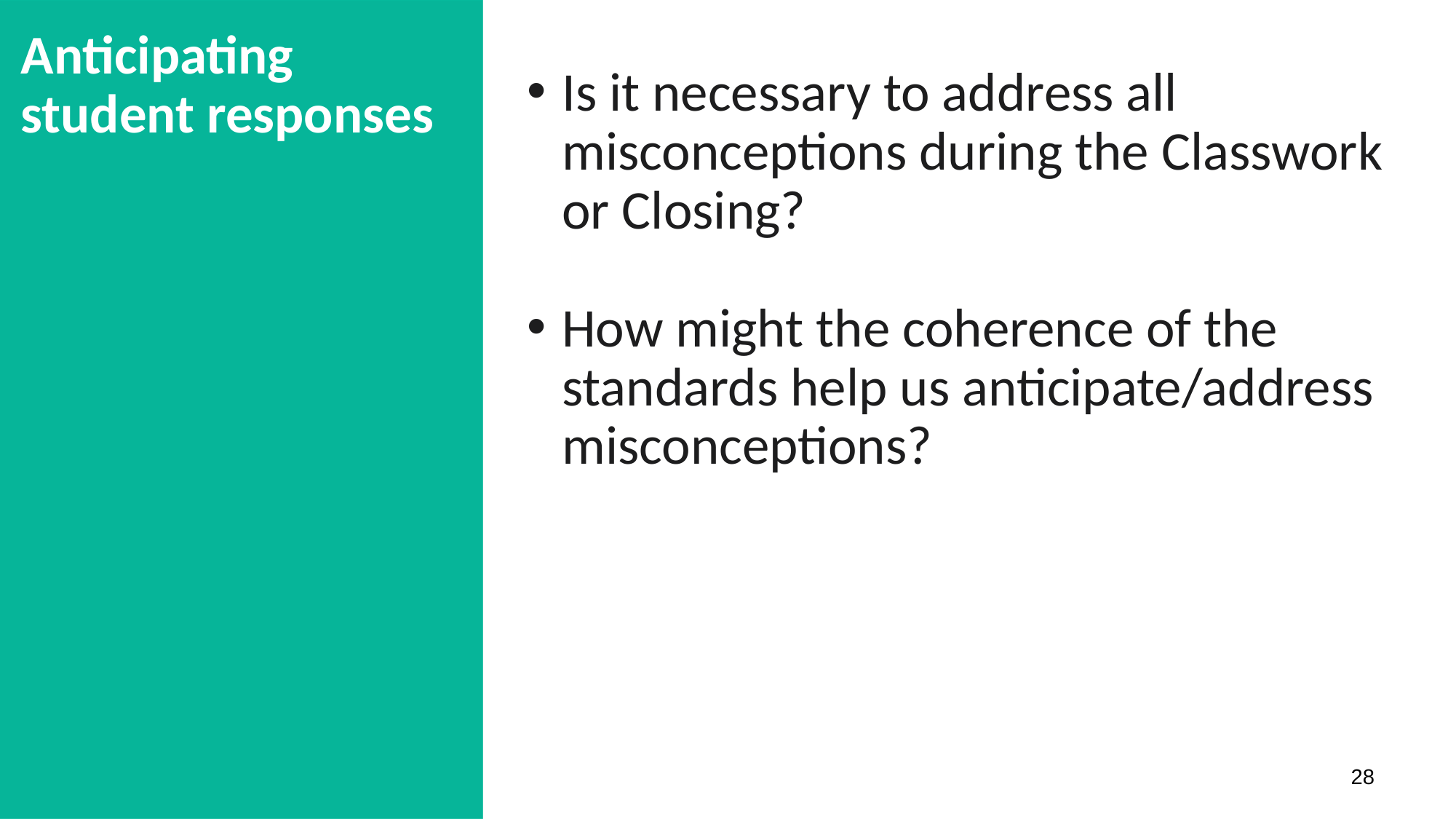

# Anticipating student responses
Is it necessary to address all misconceptions during the Classwork or Closing?

How might the coherence of the standards help us anticipate/address misconceptions?
28